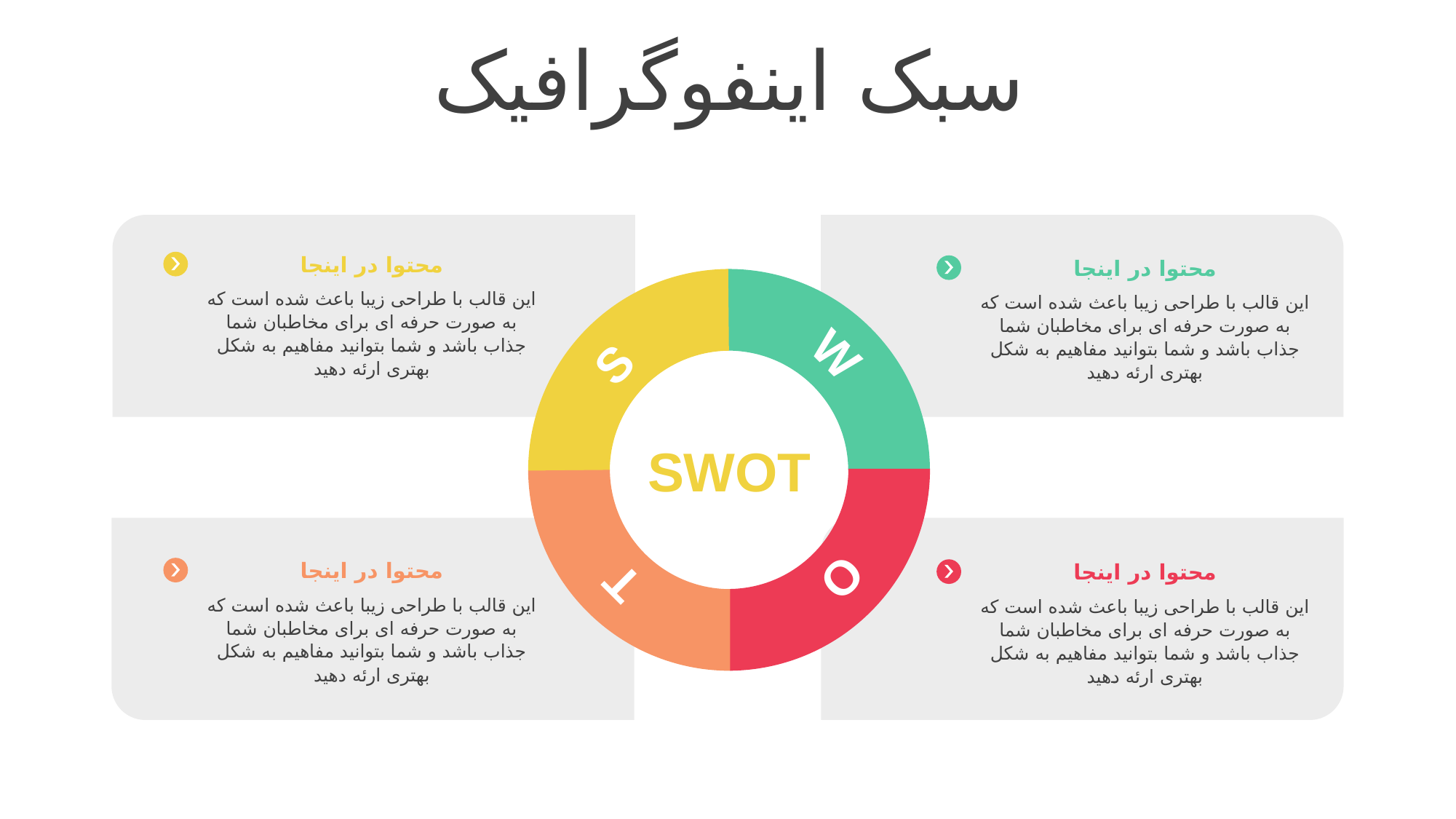

سبک اینفوگرافیک

محتوا در اینجا
این قالب با طراحی زیبا باعث شده است که به صورت حرفه ای برای مخاطبان شما جذاب باشد و شما بتوانید مفاهیم به شکل بهتری ارئه دهید
محتوا در اینجا
این قالب با طراحی زیبا باعث شده است که به صورت حرفه ای برای مخاطبان شما جذاب باشد و شما بتوانید مفاهیم به شکل بهتری ارئه دهید

W
S
SWOT

O
T

محتوا در اینجا
این قالب با طراحی زیبا باعث شده است که به صورت حرفه ای برای مخاطبان شما جذاب باشد و شما بتوانید مفاهیم به شکل بهتری ارئه دهید
محتوا در اینجا
این قالب با طراحی زیبا باعث شده است که به صورت حرفه ای برای مخاطبان شما جذاب باشد و شما بتوانید مفاهیم به شکل بهتری ارئه دهید